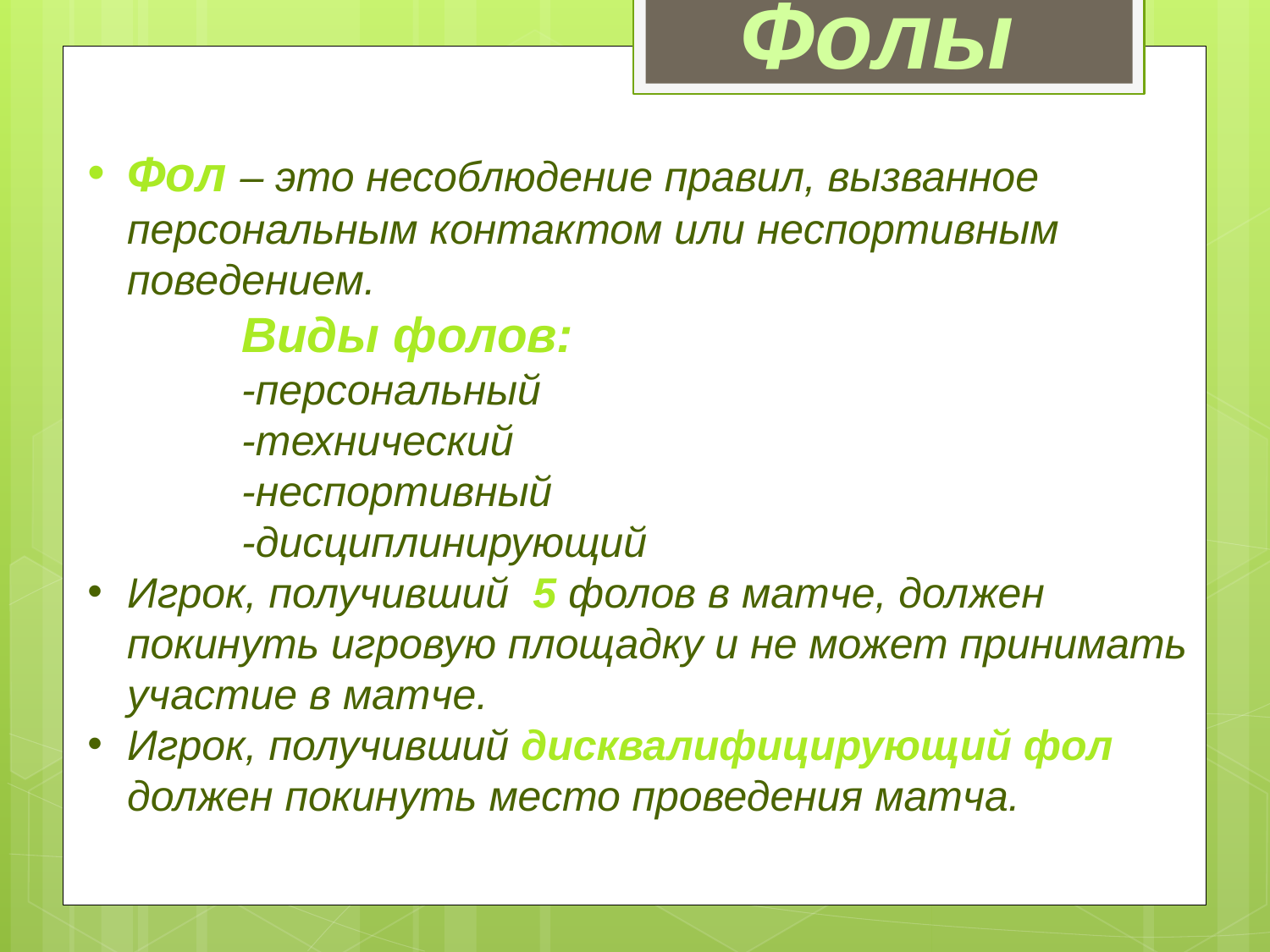

Фолы
Фол – это несоблюдение правил, вызванное персональным контактом или неспортивным поведением.
             Виды фолов:
             -персональный
             -технический
             -неспортивный
             -дисциплинирующий
Игрок, получивший  5 фолов в матче, должен покинуть игровую площадку и не может принимать участие в матче.
Игрок, получивший дисквалифицирующий фол должен покинуть место проведения матча.